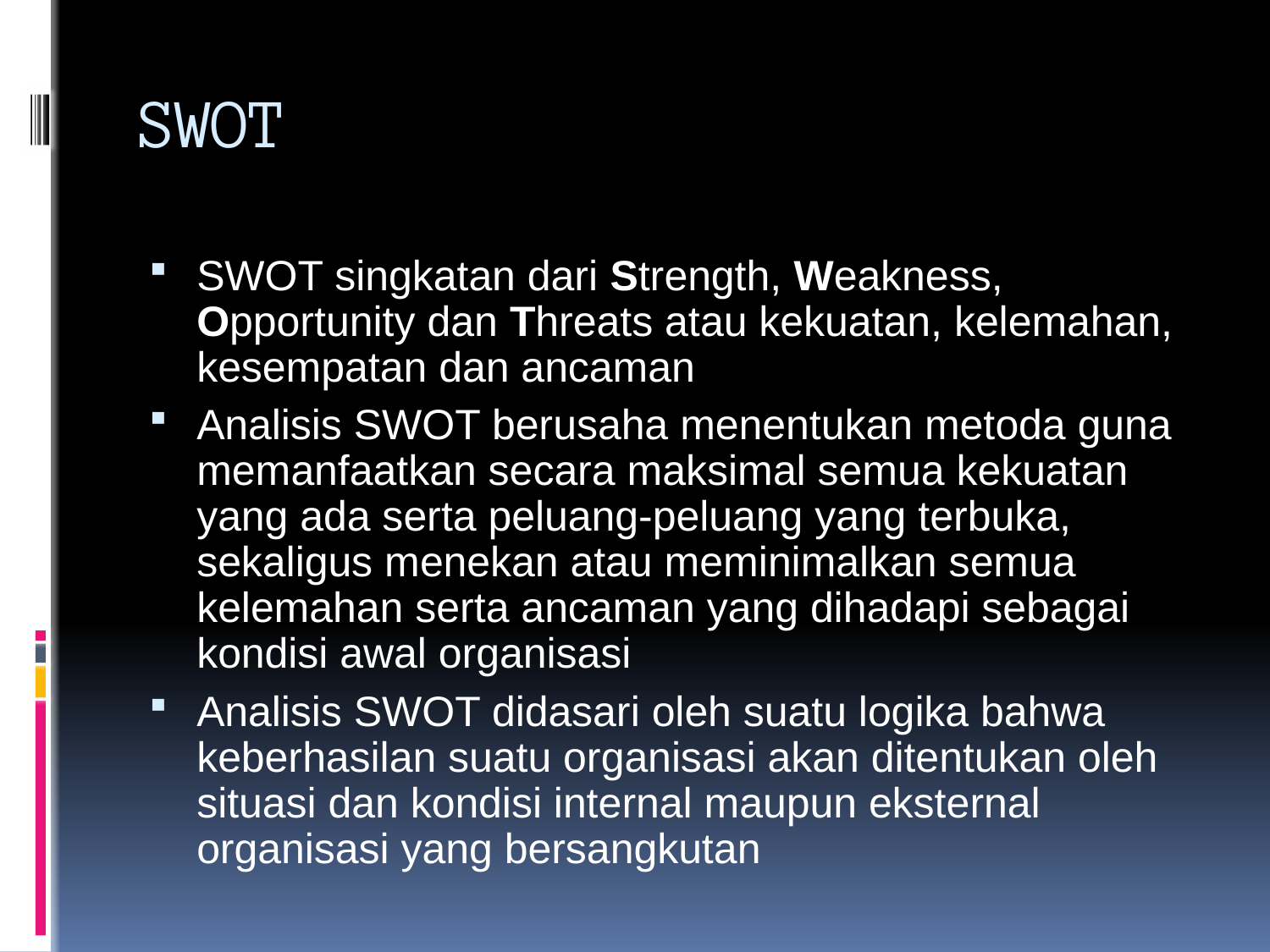

# SWOT
SWOT singkatan dari Strength, Weakness, Opportunity dan Threats atau kekuatan, kelemahan, kesempatan dan ancaman
Analisis SWOT berusaha menentukan metoda guna memanfaatkan secara maksimal semua kekuatan yang ada serta peluang-peluang yang terbuka, sekaligus menekan atau meminimalkan semua kelemahan serta ancaman yang dihadapi sebagai kondisi awal organisasi
Analisis SWOT didasari oleh suatu logika bahwa keberhasilan suatu organisasi akan ditentukan oleh situasi dan kondisi internal maupun eksternal organisasi yang bersangkutan